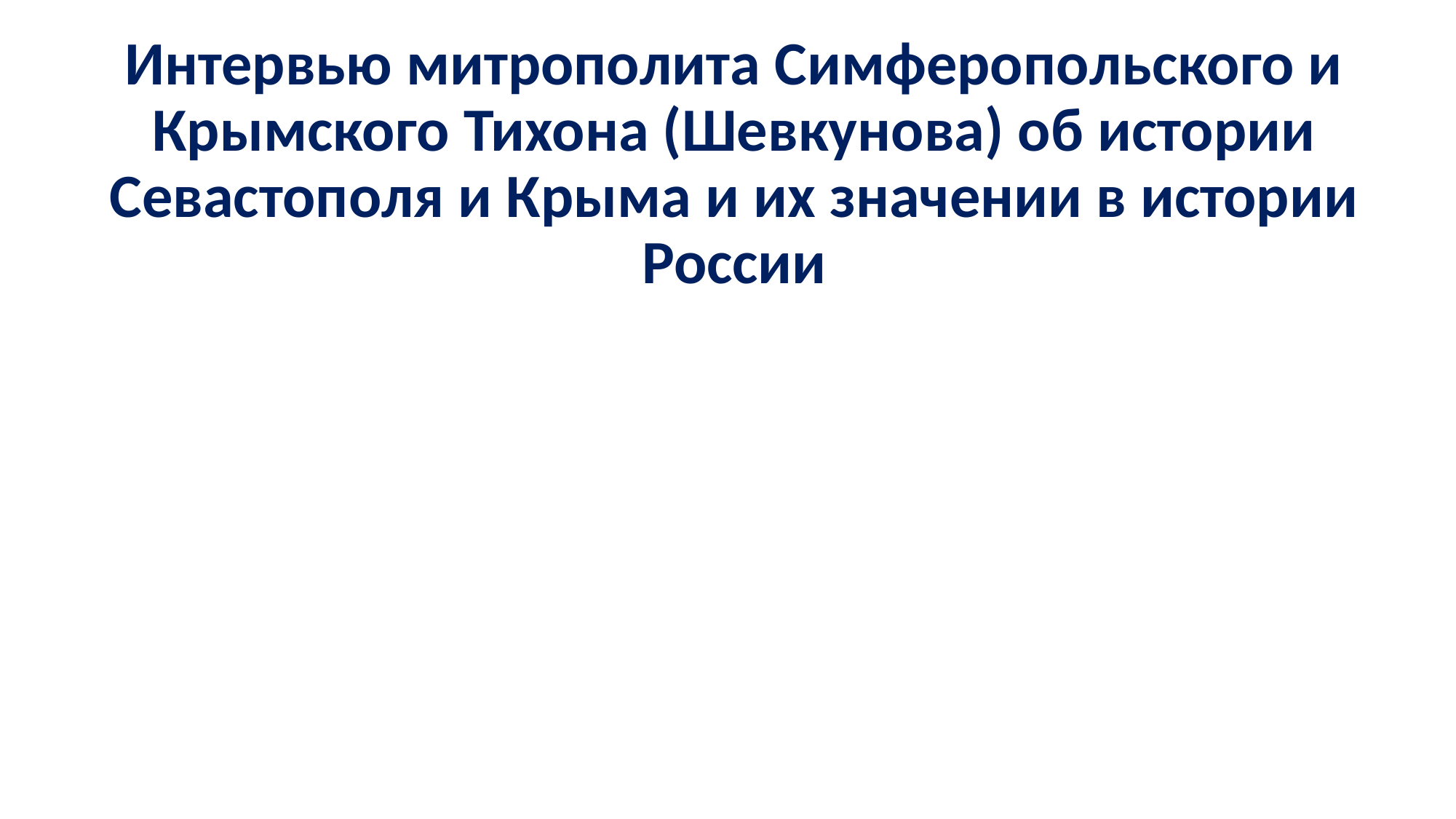

# Интервью митрополита Симферопольского и Крымского Тихона (Шевкунова) об истории Севастополя и Крыма и их значении в истории России